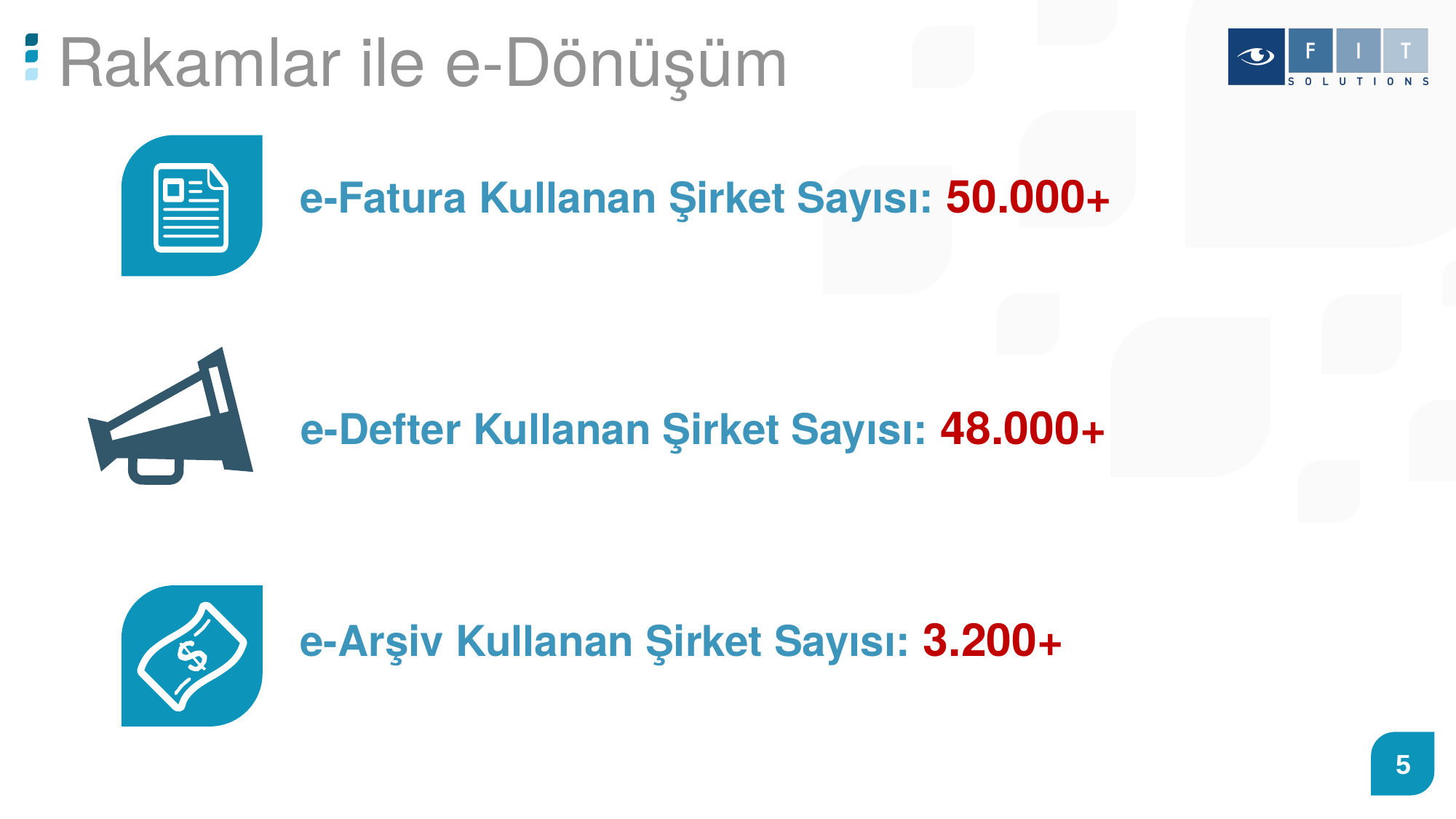

Rakamlar ile e-Dönüşüm

e-Fatura Kullanan Şirket Sayısı: 50.000+

e-Defter Kullanan Şirket Sayısı: 48.000+

e-Arşiv Kullanan Şirket Sayısı: 3.200+